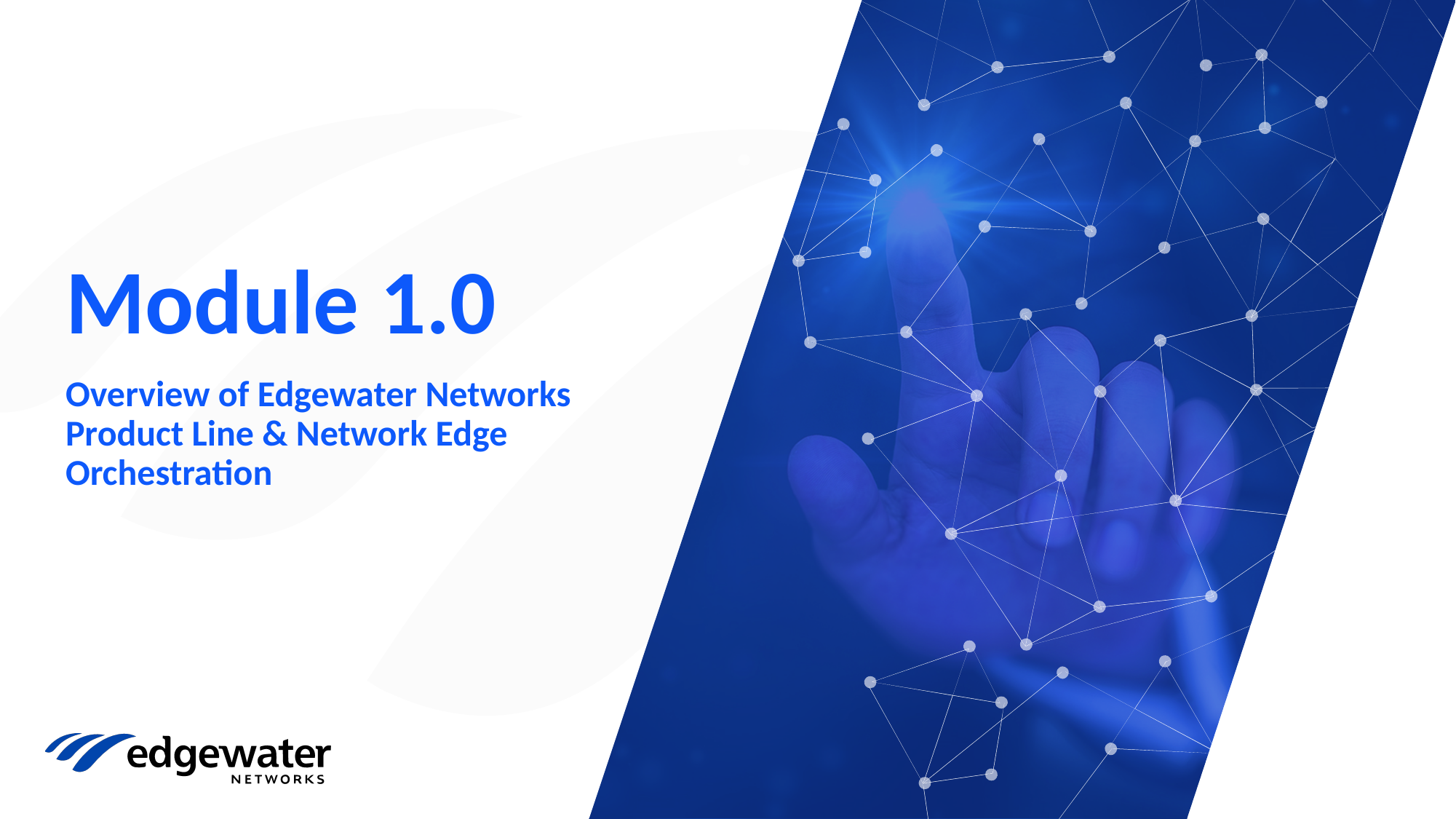

# Module 1.0
Overview of Edgewater Networks Product Line & Network Edge Orchestration